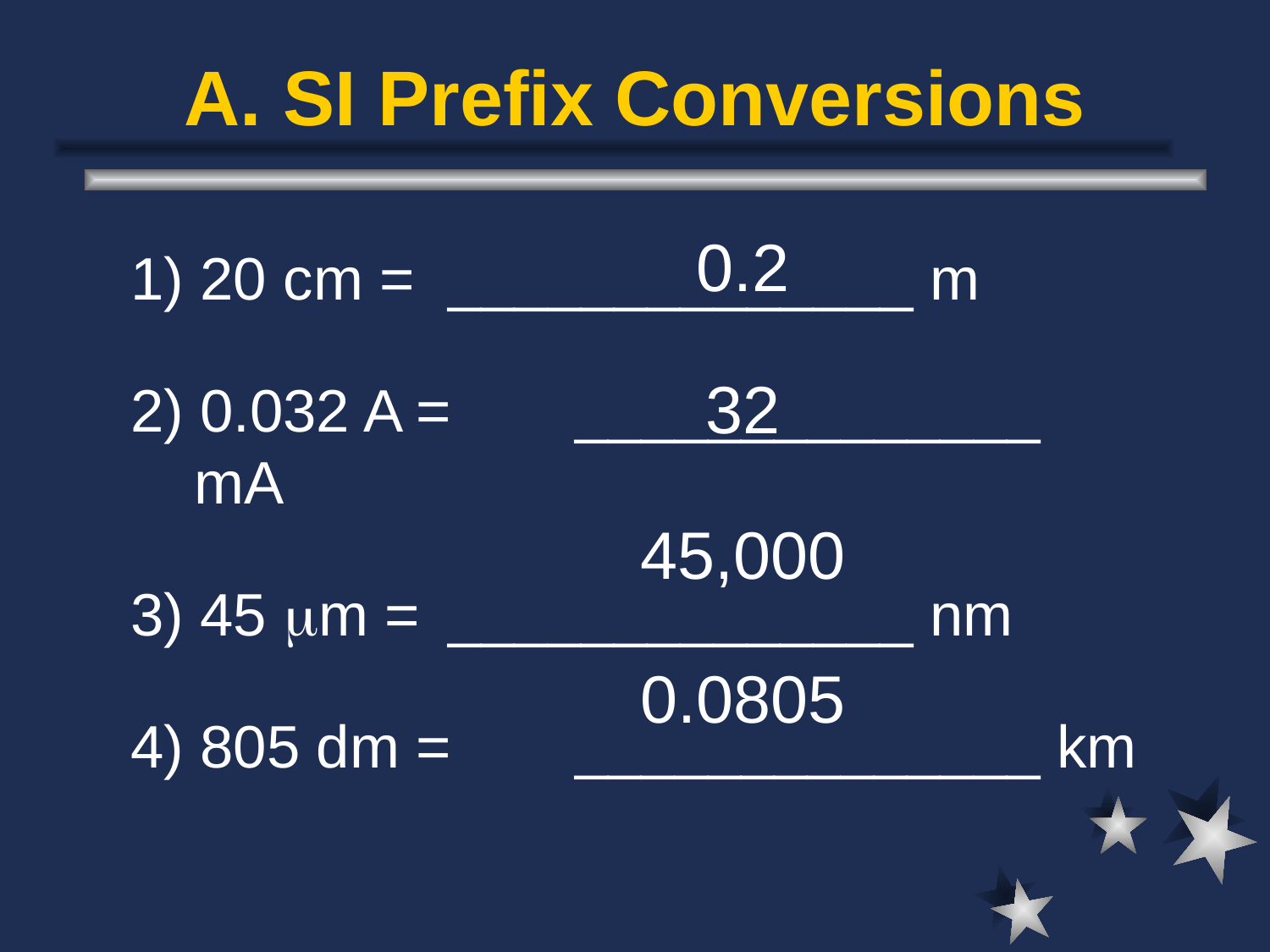

# A. SI Prefix Conversions
0.2
1) 20 cm = 	______________ m
2) 0.032 A = 	______________ mA
3) 45 μm = 	______________ nm
4) 805 dm = 	______________ km
32
45,000
0.0805